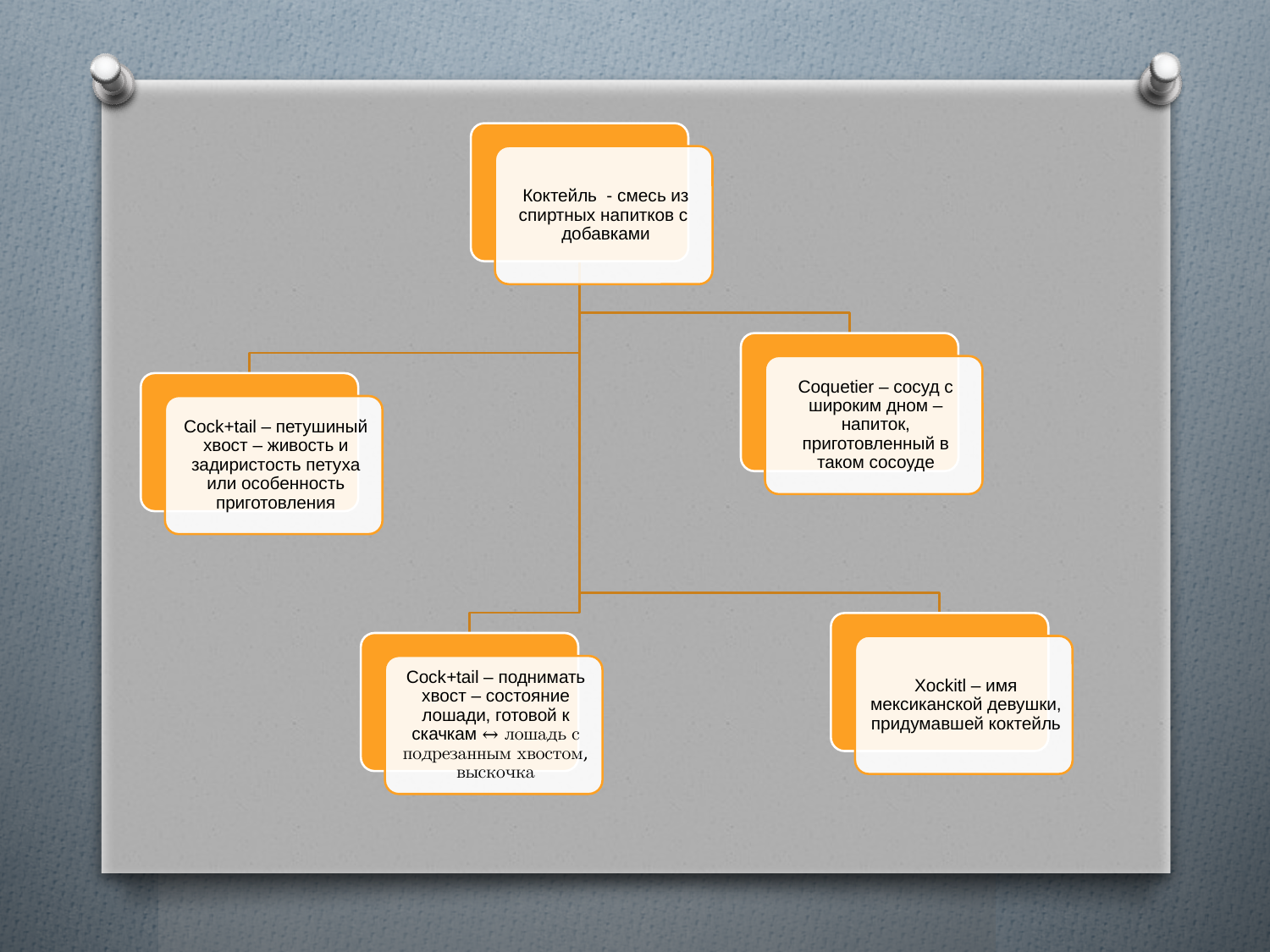

Коктейль  - смесь из спиртных напитков с  добавками
Cock+tail – петушиный хвост – живость и задиристость петуха или особенность приготовления
Cock+tail – поднимать хвост – состояние лошади, готовой к скачкам ↔ лошадь с подрезанным хвостом, выскочка
Coquetier – сосуд с широким дном – напиток, приготовленный в таком сосоуде
Xockitl – имя мексиканской девушки, придумавшей коктейль